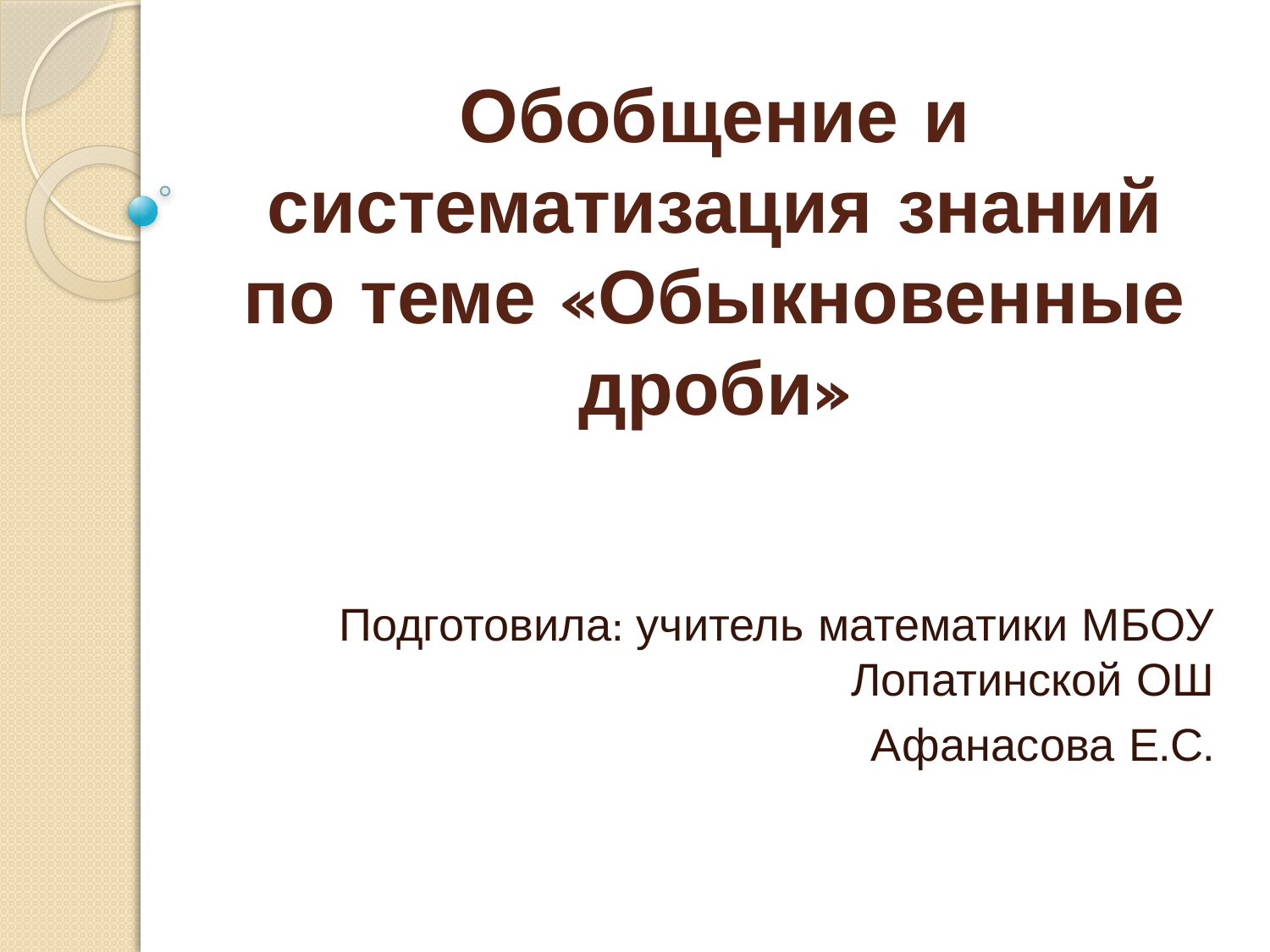

# Обобщение и систематизация знаний по теме «Обыкновенные дроби»
Подготовила: учитель математики МБОУ Лопатинской ОШ
 Афанасова Е.С.